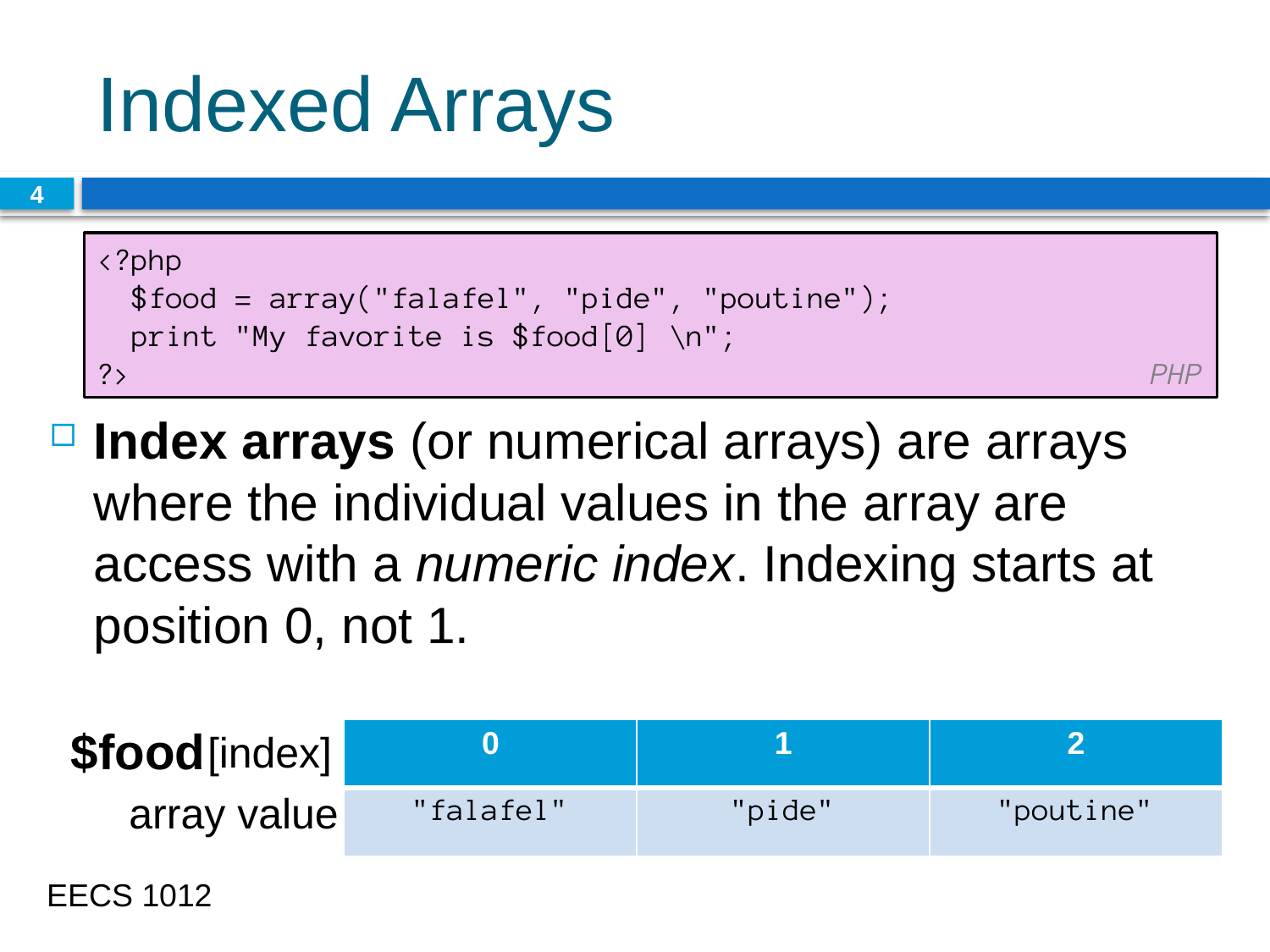

# Indexed Arrays
4
<?php
  $food = array("falafel", "pide", "poutine");
  print "My favorite is $food[0] \n";
?> 								  PHP
Index arrays (or numerical arrays) are arrays where the individual values in the array are access with a numeric index. Indexing starts at position 0, not 1.

$food
[index]
| 0 | 1 | 2 |
| --- | --- | --- |
| "falafel" | "pide" | "poutine" |
array value
EECS 1012